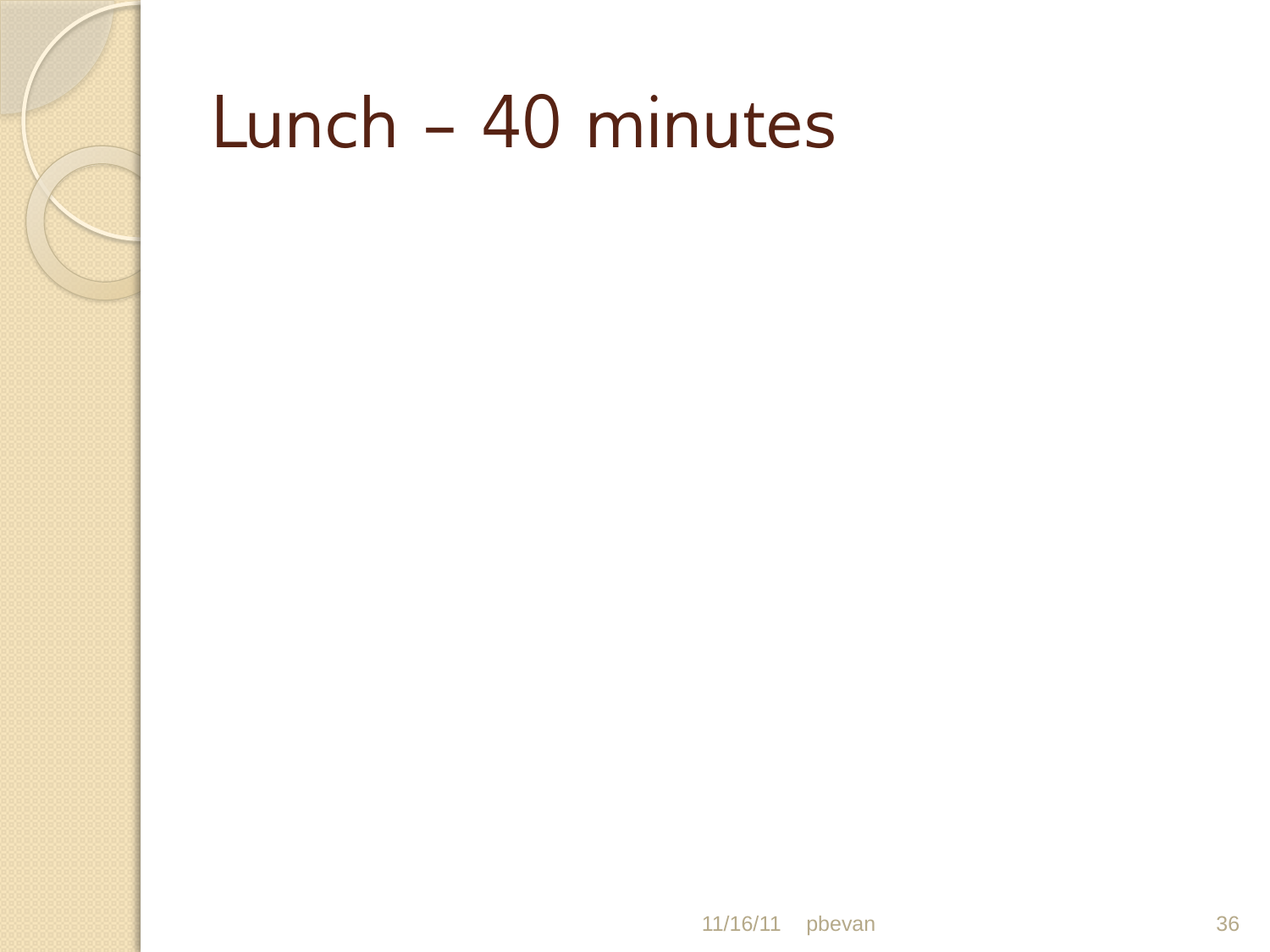

# Lunch – 40 minutes
11/16/11
pbevan
36